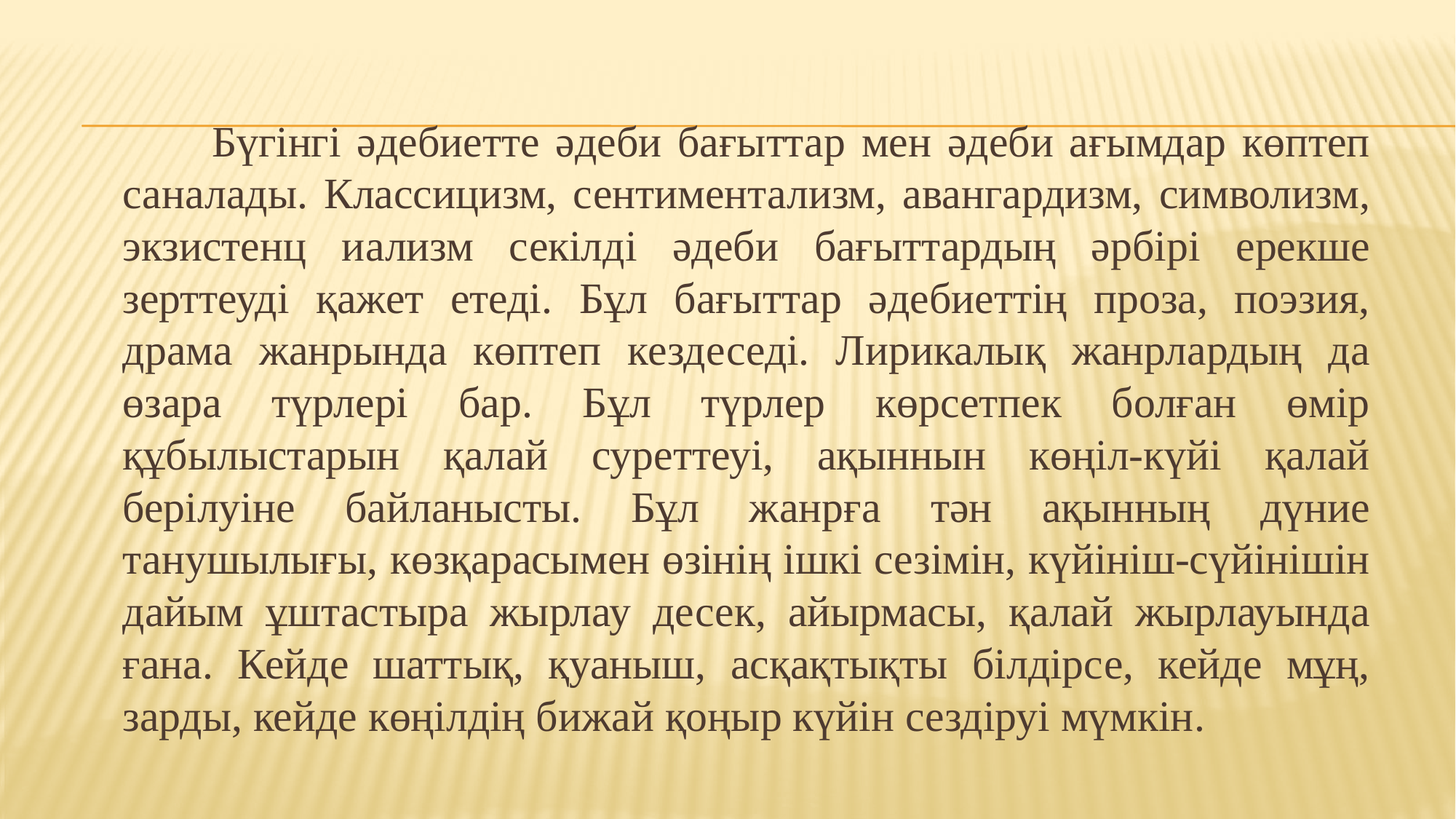

Бүгінгі әдебиетте әдеби бағыттар мен әдеби ағымдар көптеп саналады. Классицизм, сентиментализм, авангардизм, символизм, экзистенц иализм секілді әдеби бағыттардың әрбірі ерекше зерттеуді қажет етеді. Бұл бағыттар әдебиеттің проза, поэзия, драма жанрында көптеп кездеседі. Лирикалық жанрлардың да өзара түрлері бар. Бұл түрлер көрсетпек болған өмір құбылыстарын қалай суреттеуі, ақыннын көңіл-күйі қалай берілуіне байланысты. Бұл жанрға тән ақынның дүние танушылығы, көзқарасымен өзінің ішкі сезімін, күйініш-сүйінішін дайым ұштастыра жырлау десек, айырмасы, қалай жырлауында ғана. Кейде шаттық, қуаныш, асқақтықты білдірсе, кейде мұң, зарды, кейде көңілдің бижай қоңыр күйін сездіруі мүмкін.